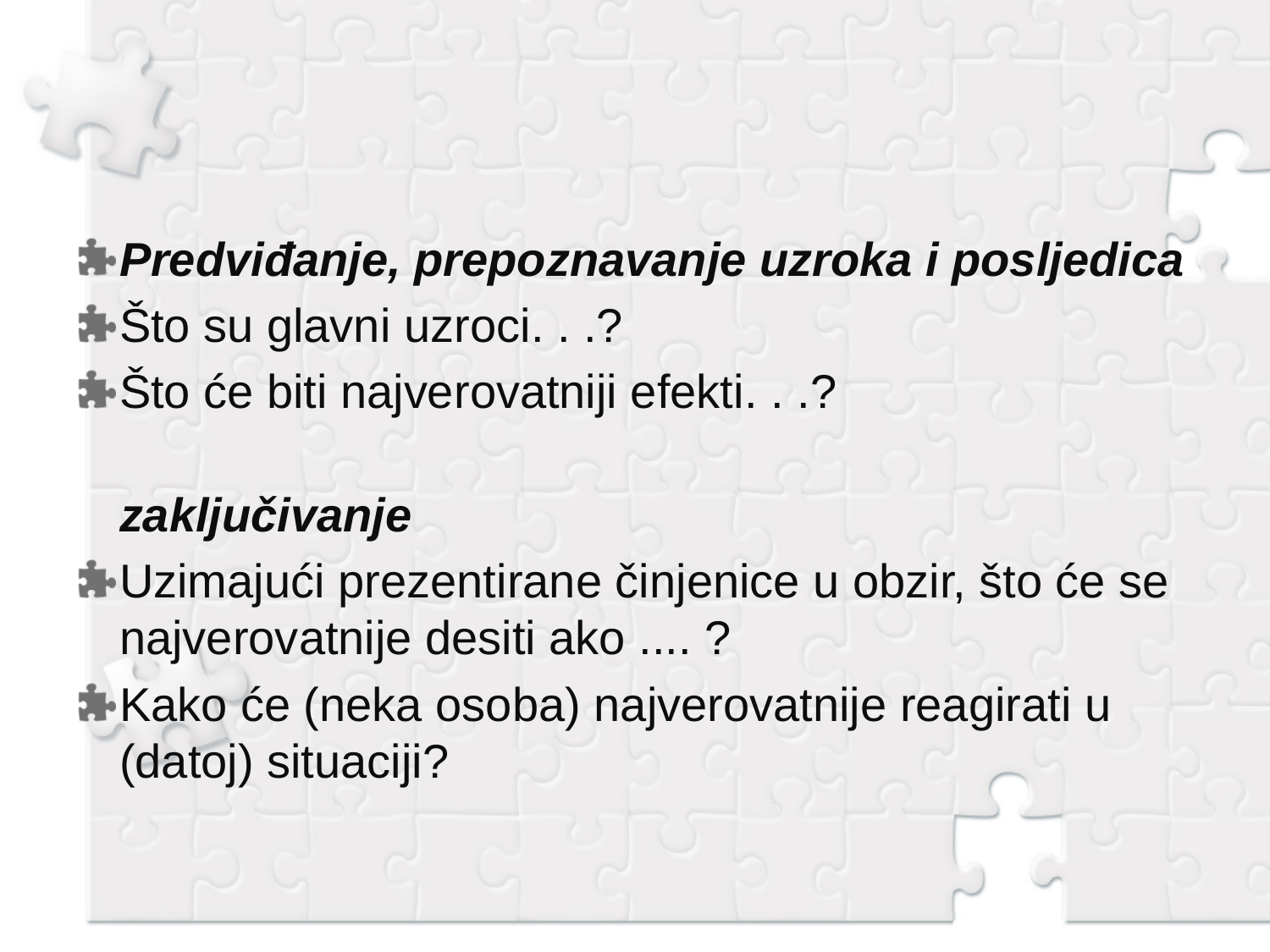

#
Predviđanje, prepoznavanje uzroka i posljedica
Što su glavni uzroci. . .?
Što će biti najverovatniji efekti. . .?
zaključivanje
Uzimajući prezentirane činjenice u obzir, što će se najverovatnije desiti ako .... ?
Kako će (neka osoba) najverovatnije reagirati u (datoj) situaciji?